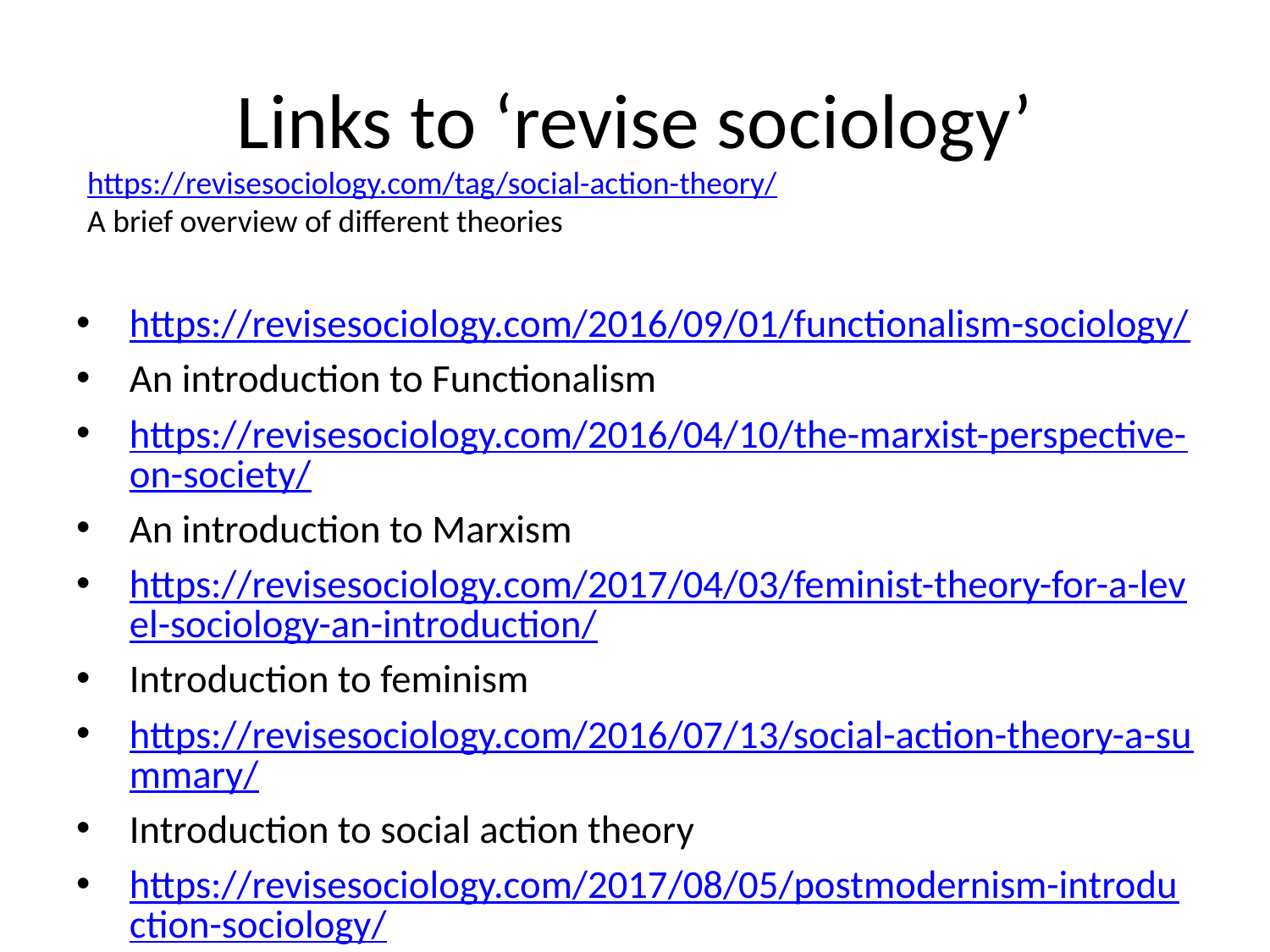

# Links to ‘revise sociology’
https://revisesociology.com/tag/social-action-theory/
A brief overview of different theories

https://revisesociology.com/2016/09/01/functionalism-sociology/
An introduction to Functionalism
https://revisesociology.com/2016/04/10/the-marxist-perspective-on-society/
An introduction to Marxism
https://revisesociology.com/2017/04/03/feminist-theory-for-a-level-sociology-an-introduction/
Introduction to feminism
https://revisesociology.com/2016/07/13/social-action-theory-a-summary/
Introduction to social action theory
https://revisesociology.com/2017/08/05/postmodernism-introduction-sociology/
Introduction to postmodernism